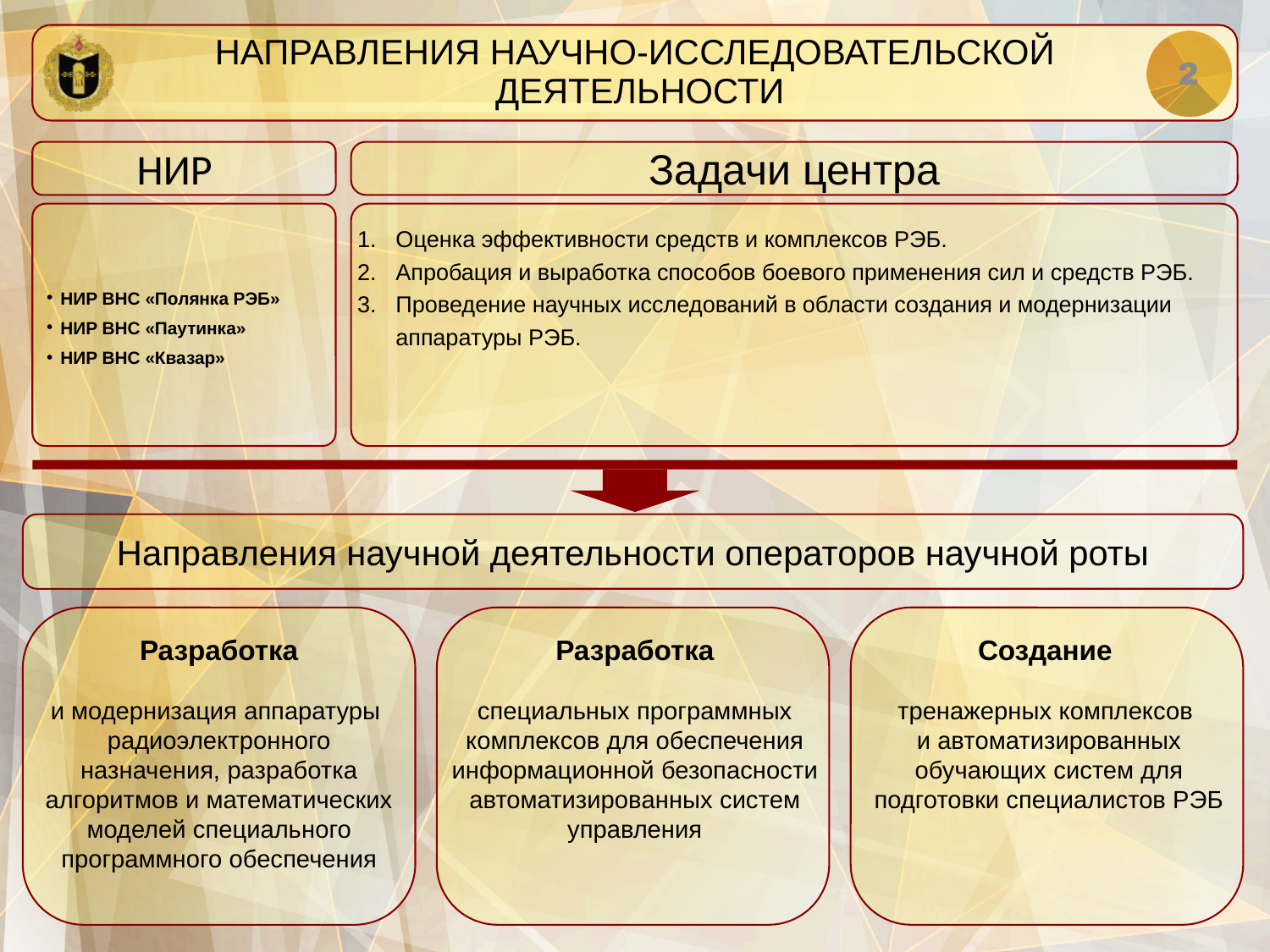

# НАПРАВЛЕНИЯ НАУЧНО-ИССЛЕДОВАТЕЛЬСКОЙ ДЕЯТЕЛЬНОСТИ
2
НИР
Задачи центра

Оценка эффективности средств и комплексов РЭБ.
Апробация и выработка способов боевого применения сил и средств РЭБ.
Проведение научных исследований в области создания и модернизации аппаратуры РЭБ.
НИР ВНС «Полянка РЭБ»
НИР ВНС «Паутинка»
НИР ВНС «Квазар»

Направления научной деятельности операторов научной роты

Разработка

и модернизация аппаратуры
радиоэлектронного назначения, разработка алгоритмов и математических моделей специального программного обеспечения
Разработка

специальных программных комплексов для обеспечения информационной безопасности автоматизированных систем управления
Создание

тренажерных комплексов
и автоматизированных обучающих систем для подготовки специалистов РЭБ